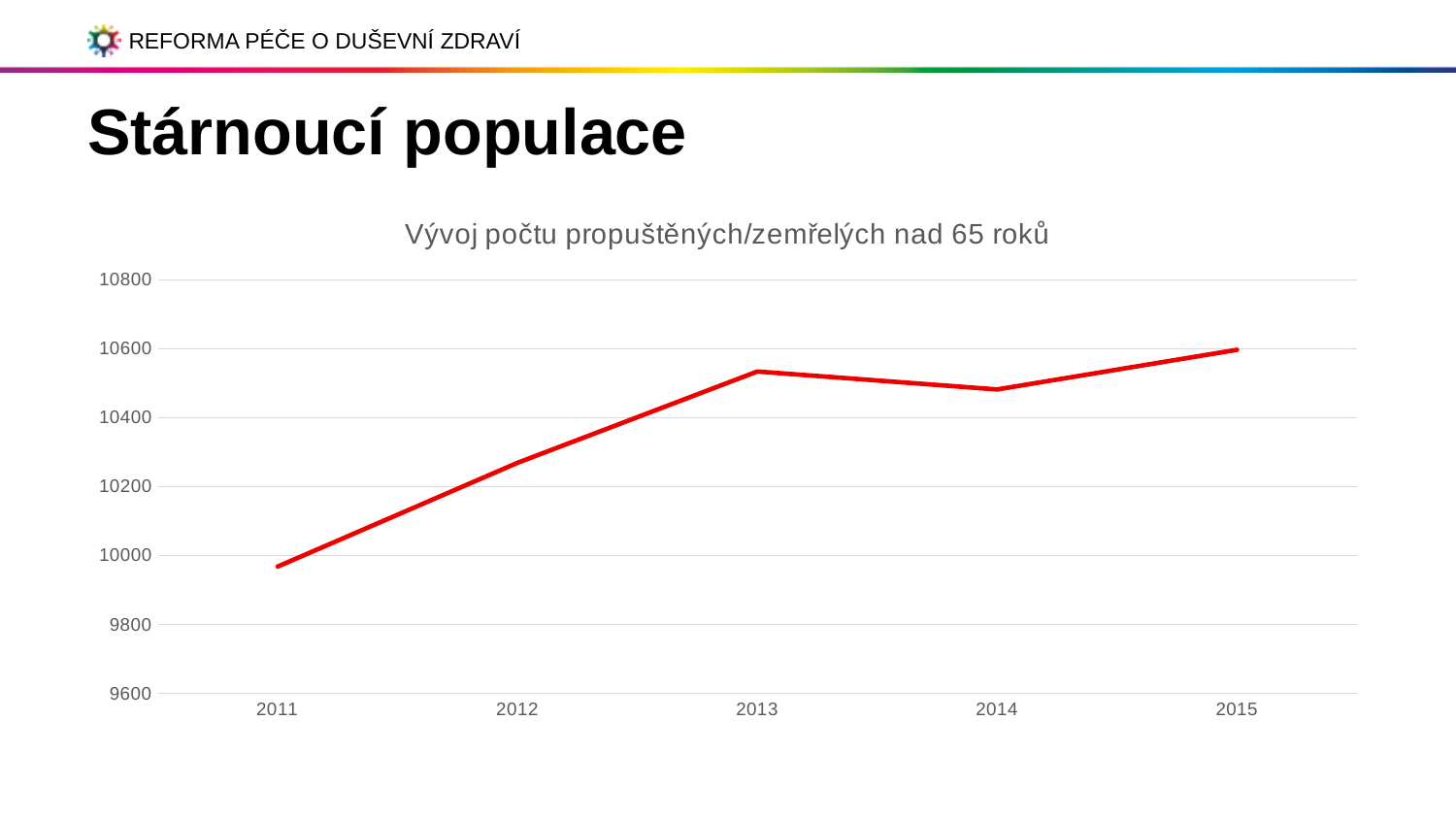

# Stárnoucí populace

### Chart: Vývoj počtu propuštěných/zemřelých nad 65 roků

| Category |  |
|---|---|
| 2011 | 9968.0 |
| 2012 | 10269.0 |
| 2013 | 10534.0 |
| 2014 | 10482.0 |
| 2015 | 10597.0 |